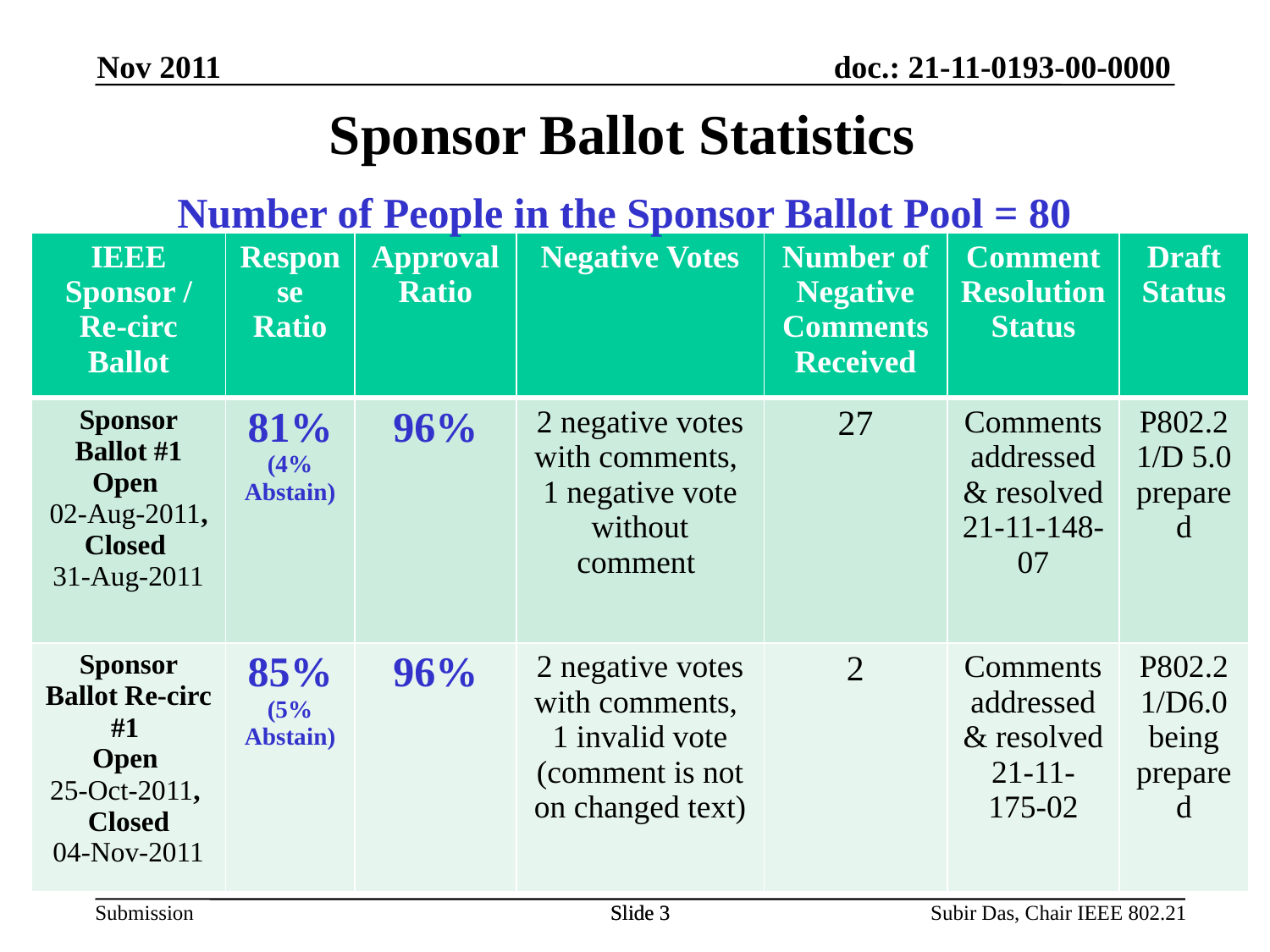

Nov 2011
# Sponsor Ballot Statistics
Number of People in the Sponsor Ballot Pool = 80
| IEEE Sponsor / Re-circ Ballot | Response Ratio | Approval Ratio | Negative Votes | Number of Negative Comments Received | Comment Resolution Status | Draft Status |
| --- | --- | --- | --- | --- | --- | --- |
| Sponsor Ballot #1 Open 02-Aug-2011, Closed 31-Aug-2011 | 81% (4% Abstain) | 96% | 2 negative votes with comments, 1 negative vote without comment | 27 | Comments addressed & resolved 21-11-148-07 | P802.21/D 5.0 prepared |
| Sponsor Ballot Re-circ #1 Open 25-Oct-2011, Closed 04-Nov-2011 | 85% (5% Abstain) | 96% | 2 negative votes with comments, 1 invalid vote (comment is not on changed text) | 2 | Comments addressed & resolved 21-11- 175-02 | P802.21/D6.0 being prepared |
Slide 3
Slide 3
Subir Das, Chair IEEE 802.21